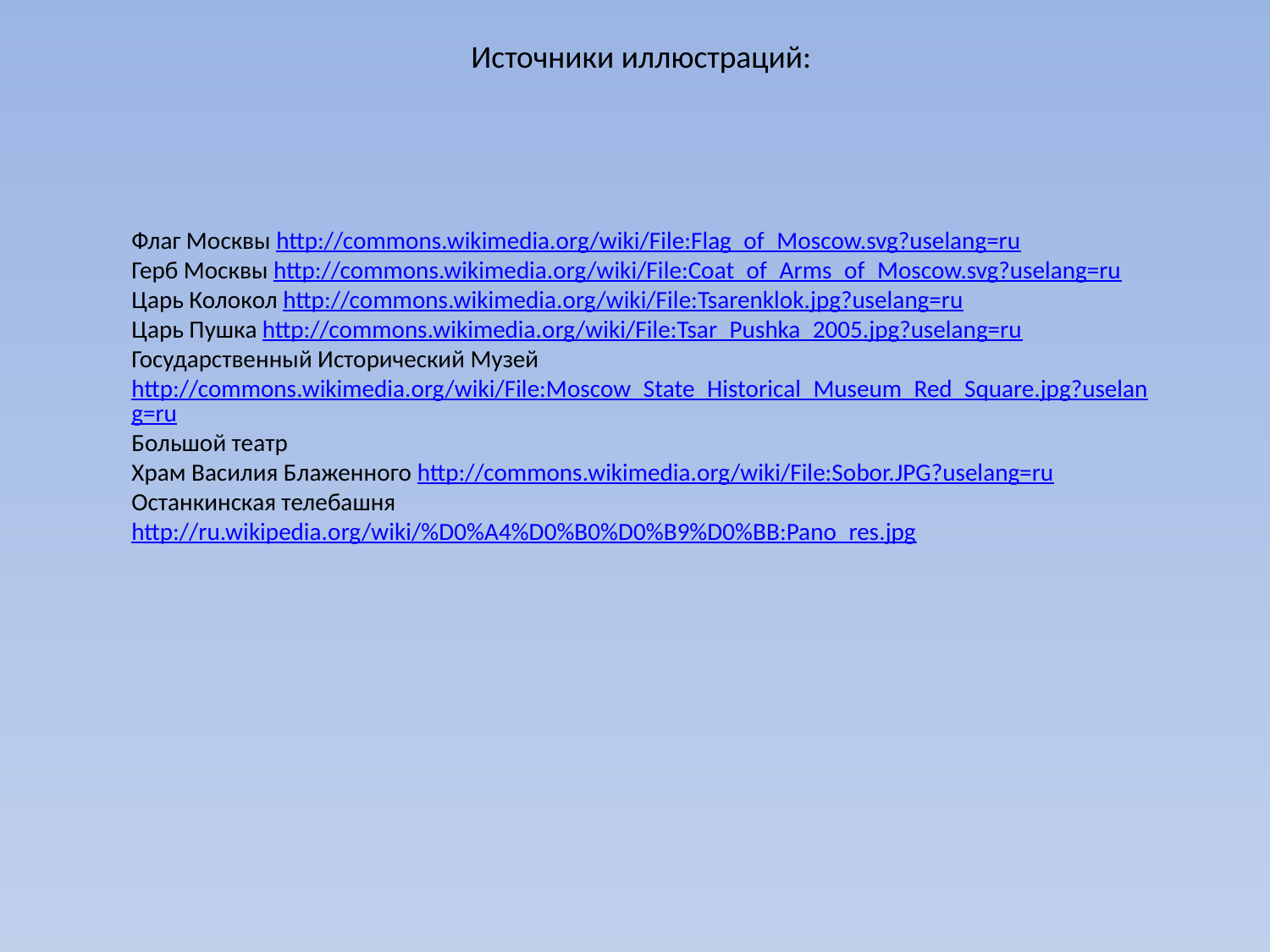

Источники иллюстраций:
Флаг Москвы http://commons.wikimedia.org/wiki/File:Flag_of_Moscow.svg?uselang=ru
Герб Москвы http://commons.wikimedia.org/wiki/File:Coat_of_Arms_of_Moscow.svg?uselang=ru
Царь Колокол http://commons.wikimedia.org/wiki/File:Tsarenklok.jpg?uselang=ru
Царь Пушка http://commons.wikimedia.org/wiki/File:Tsar_Pushka_2005.jpg?uselang=ru
Государственный Исторический Музей http://commons.wikimedia.org/wiki/File:Moscow_State_Historical_Museum_Red_Square.jpg?uselang=ru
Большой театр
Храм Василия Блаженного http://commons.wikimedia.org/wiki/File:Sobor.JPG?uselang=ru
Останкинская телебашня http://ru.wikipedia.org/wiki/%D0%A4%D0%B0%D0%B9%D0%BB:Pano_res.jpg